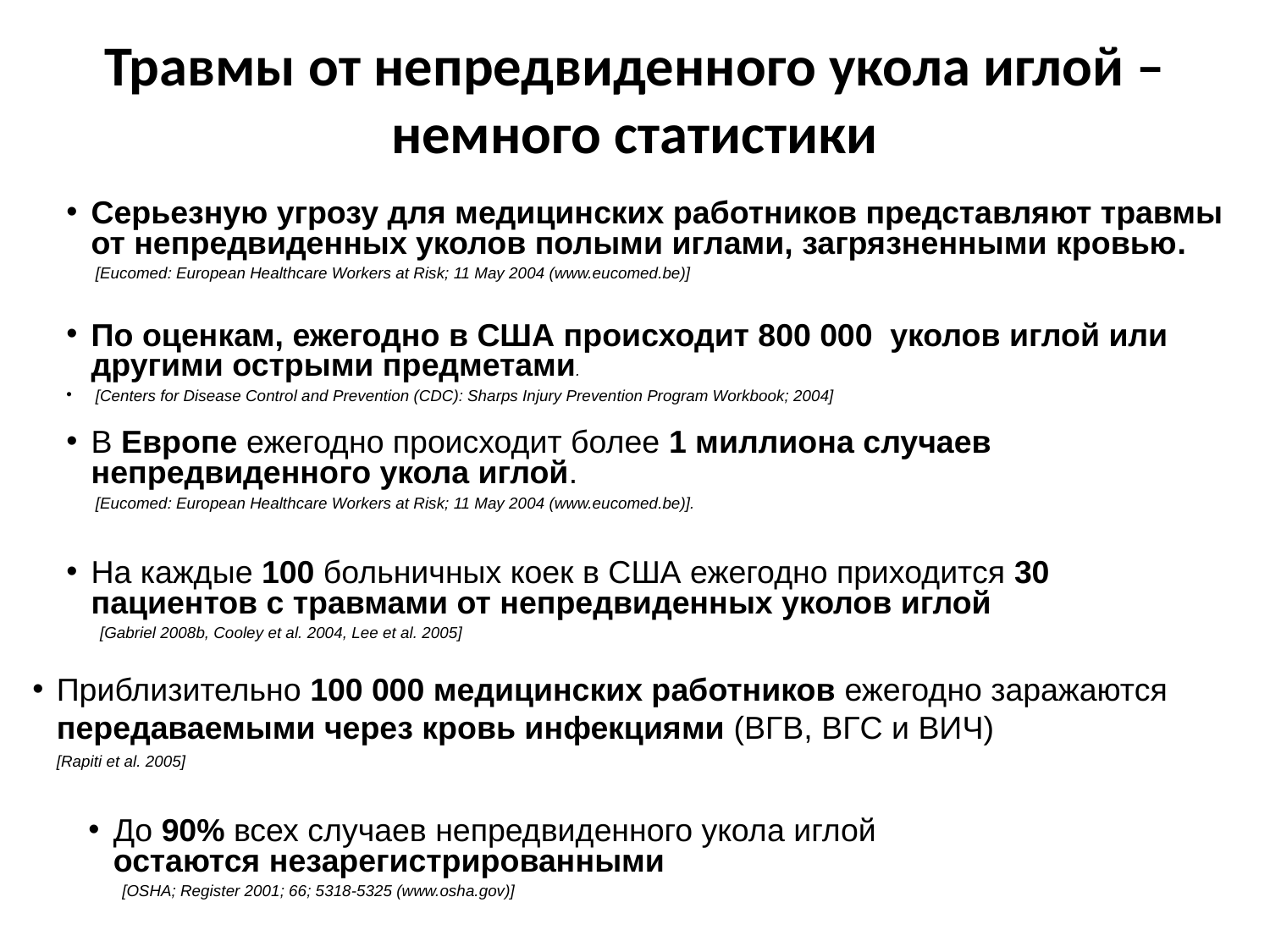

# Травмы от непредвиденного укола иглой – немного статистики
Серьезную угрозу для медицинских работников представляют травмы от непредвиденных уколов полыми иглами, загрязненными кровью.
  	 [Eucomed: European Healthcare Workers at Risk; 11 May 2004 (www.eucomed.be)]
По оценкам, ежегодно в США происходит 800 000  уколов иглой или другими острыми предметами.
 [Centers for Disease Control and Prevention (CDC): Sharps Injury Prevention Program Workbook; 2004]
В Европе ежегодно происходит более 1 миллиона случаев непредвиденного укола иглой.
   	 [Eucomed: European Healthcare Workers at Risk; 11 May 2004 (www.eucomed.be)].
На каждые 100 больничных коек в США ежегодно приходится 30 пациентов с травмами от непредвиденных уколов иглой
  	  [Gabriel 2008b, Cooley et al. 2004, Lee et al. 2005]

Приблизительно 100 000 медицинских работников ежегодно заражаются передаваемыми через кровь инфекциями (ВГB, ВГC и ВИЧ)
	[Rapiti et al. 2005]

До 90% всех случаев непредвиденного укола иглой остаются незарегистрированными
 	  [OSHA; Register 2001; 66; 5318-5325 (www.osha.gov)]